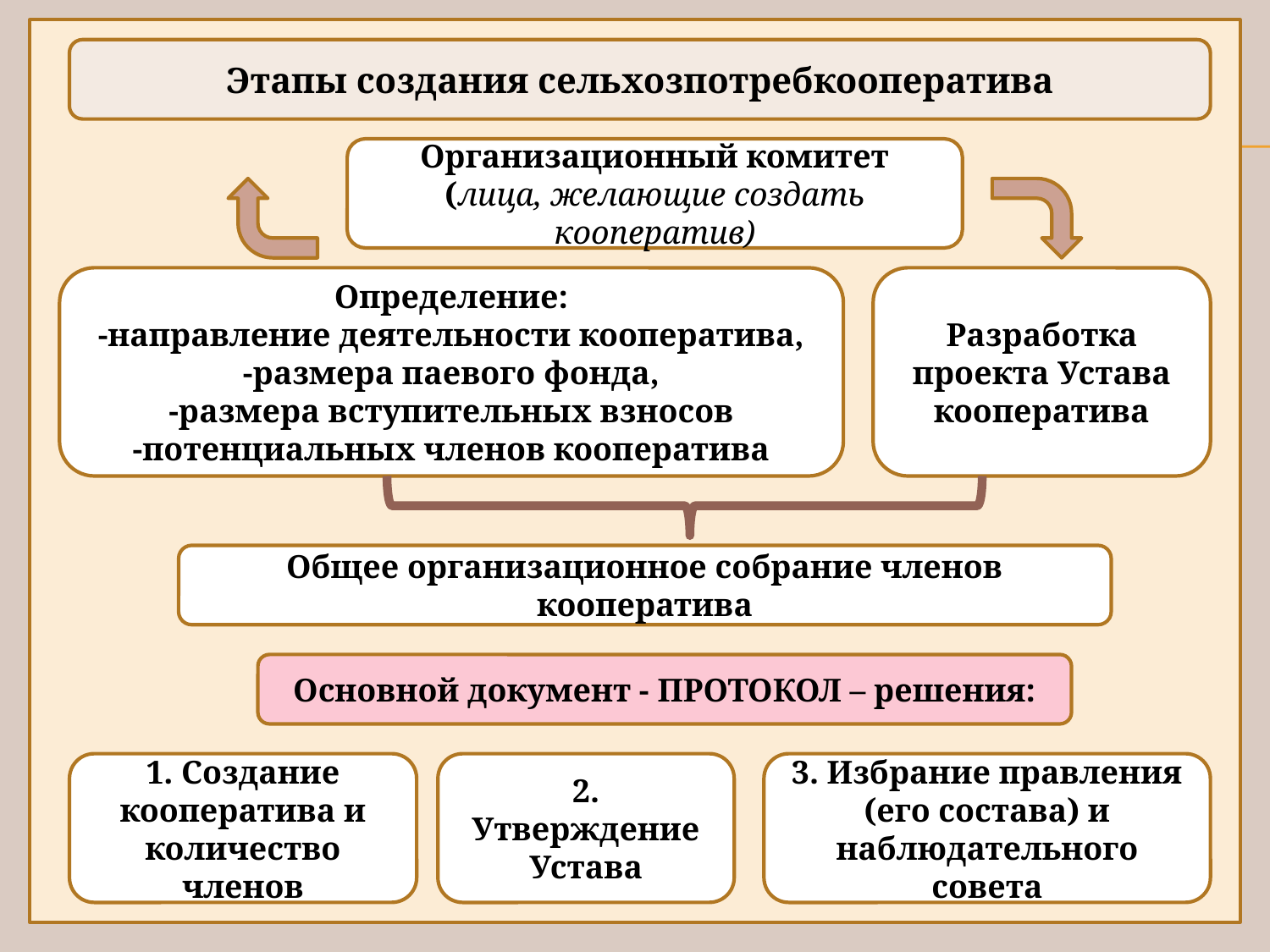

Этапы создания сельхозпотребкооператива

Организационный комитет
(лица, желающие создать кооператив)

Определение:
-направление деятельности кооператива,
-размера паевого фонда,
-размера вступительных взносов
-потенциальных членов кооператива
Разработка проекта Устава кооператива

Общее организационное собрание членов кооператива

Основной документ - ПРОТОКОЛ – решения:

1. Создание кооператива и количество членов

2. Утверждение Устава

3. Избрание правления (его состава) и наблюдательного совета